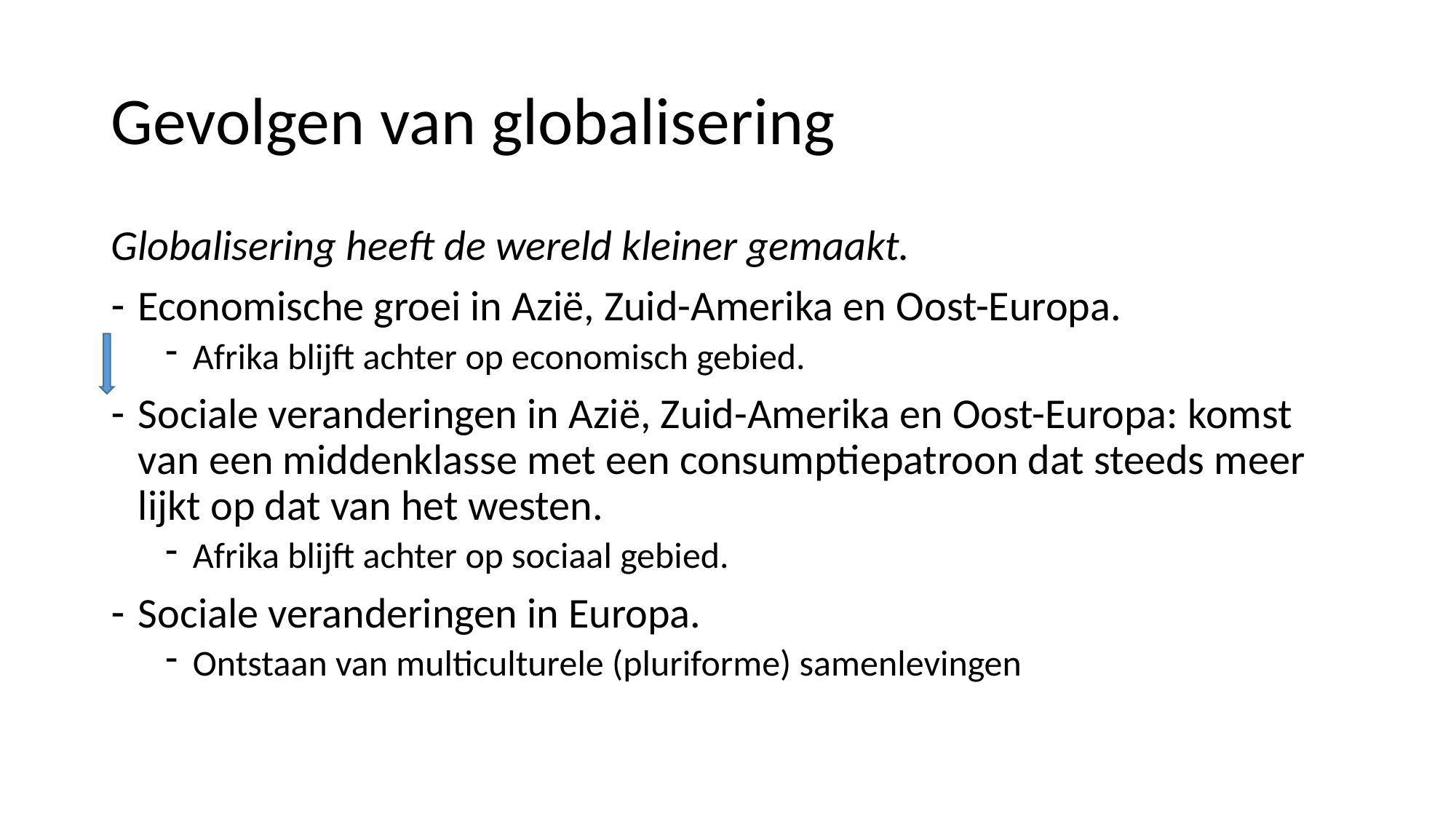

# Gevolgen van globalisering
Globalisering heeft de wereld kleiner gemaakt.
Economische groei in Azië, Zuid-Amerika en Oost-Europa.
Afrika blijft achter op economisch gebied.
Sociale veranderingen in Azië, Zuid-Amerika en Oost-Europa: komst van een middenklasse met een consumptiepatroon dat steeds meer lijkt op dat van het westen.
Afrika blijft achter op sociaal gebied.
Sociale veranderingen in Europa.
Ontstaan van multiculturele (pluriforme) samenlevingen